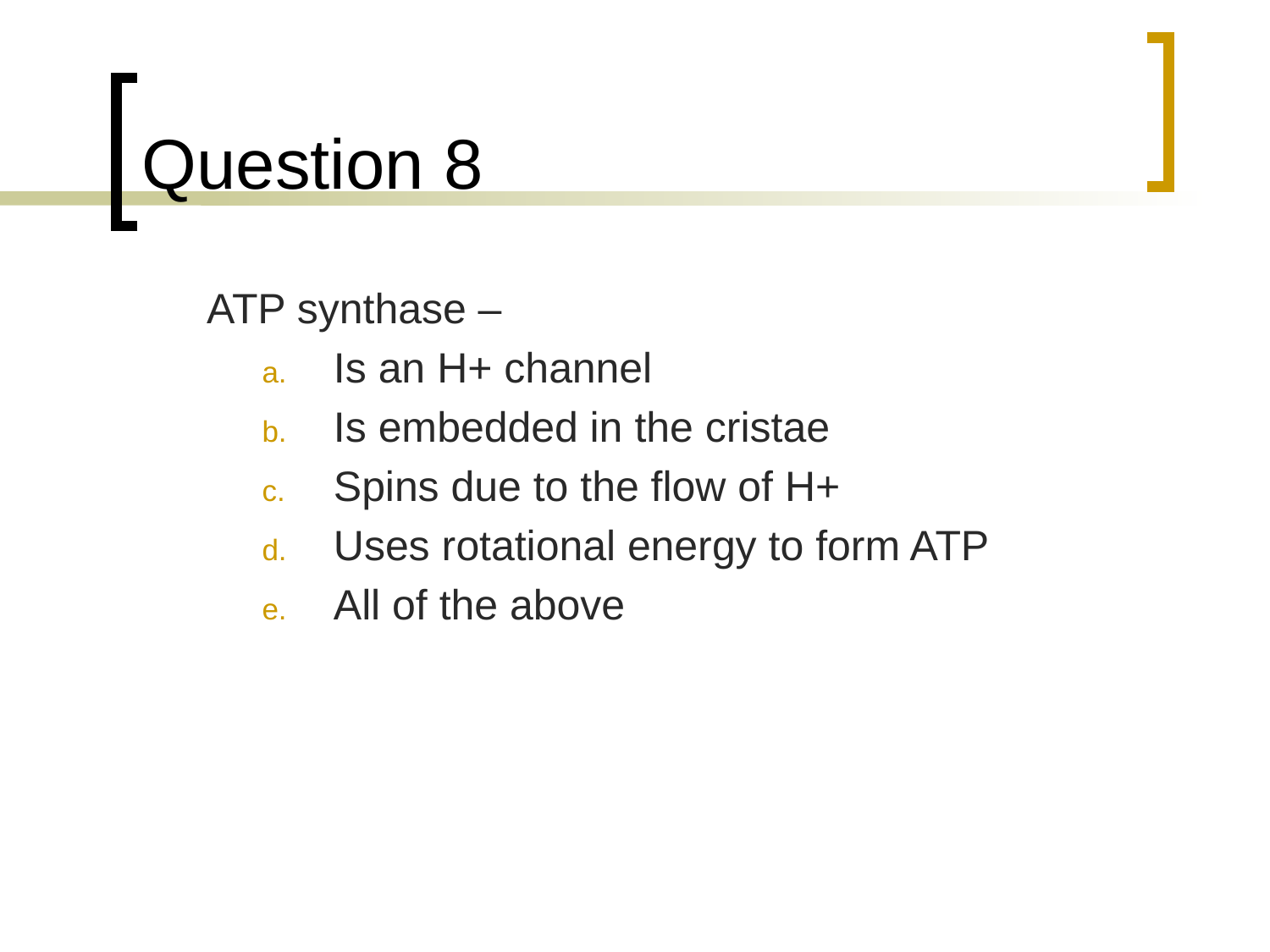

# Question 8
	ATP synthase –
Is an H+ channel
Is embedded in the cristae
Spins due to the flow of H+
Uses rotational energy to form ATP
All of the above